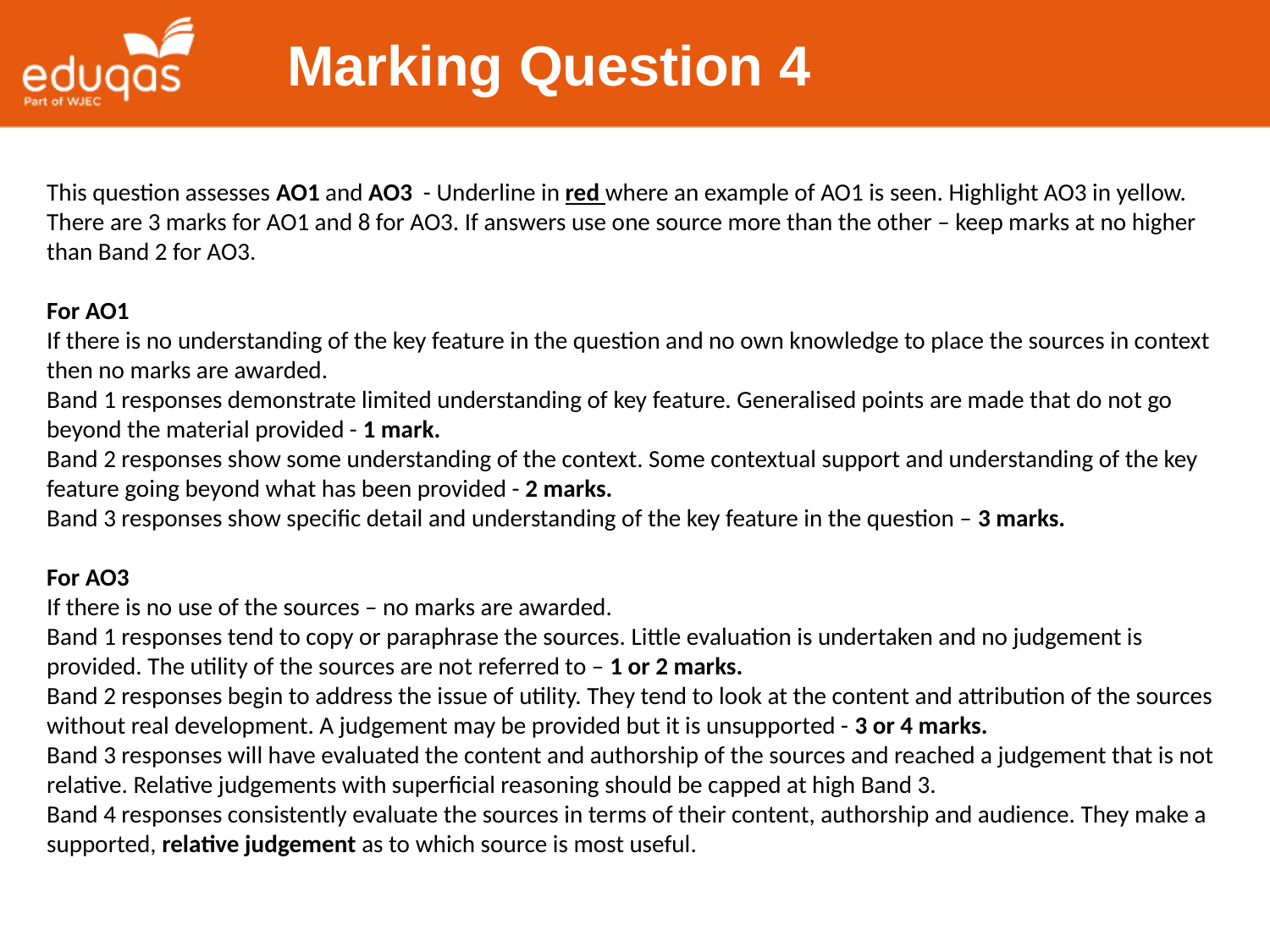

# Marking Question 4
This question assesses AO1 and AO3  - Underline in red where an example of AO1 is seen. Highlight AO3 in yellow.
There are 3 marks for AO1 and 8 for AO3. If answers use one source more than the other – keep marks at no higher than Band 2 for AO3.

For AO1
If there is no understanding of the key feature in the question and no own knowledge to place the sources in context then no marks are awarded.
Band 1 responses demonstrate limited understanding of key feature. Generalised points are made that do not go beyond the material provided - 1 mark.
Band 2 responses show some understanding of the context. Some contextual support and understanding of the key feature going beyond what has been provided - 2 marks.
Band 3 responses show specific detail and understanding of the key feature in the question – 3 marks.

For AO3
If there is no use of the sources – no marks are awarded.
Band 1 responses tend to copy or paraphrase the sources. Little evaluation is undertaken and no judgement is provided. The utility of the sources are not referred to – 1 or 2 marks.
Band 2 responses begin to address the issue of utility. They tend to look at the content and attribution of the sources without real development. A judgement may be provided but it is unsupported - 3 or 4 marks.
Band 3 responses will have evaluated the content and authorship of the sources and reached a judgement that is not relative. Relative judgements with superficial reasoning should be capped at high Band 3.
Band 4 responses consistently evaluate the sources in terms of their content, authorship and audience. They make a supported, relative judgement as to which source is most useful.